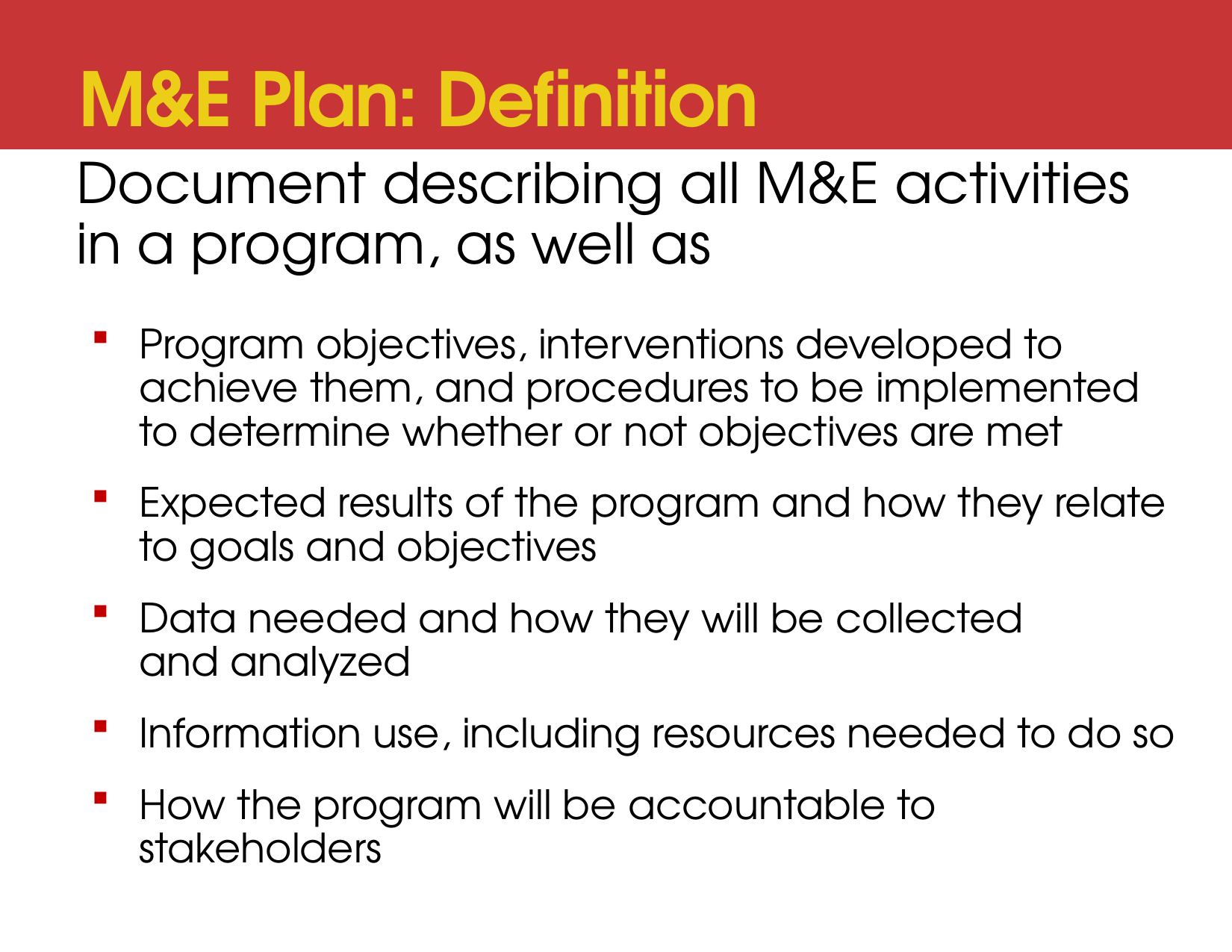

M&E Plan: Definition
Document describing all M&E activities in a program, as well as

Program objectives, interventions developed to achieve them, and procedures to be implemented to determine whether or not objectives are met
Expected results of the program and how they relate to goals and objectives
Data needed and how they will be collected
and analyzed
Information use, including resources needed to do so
How the program will be accountable to stakeholders